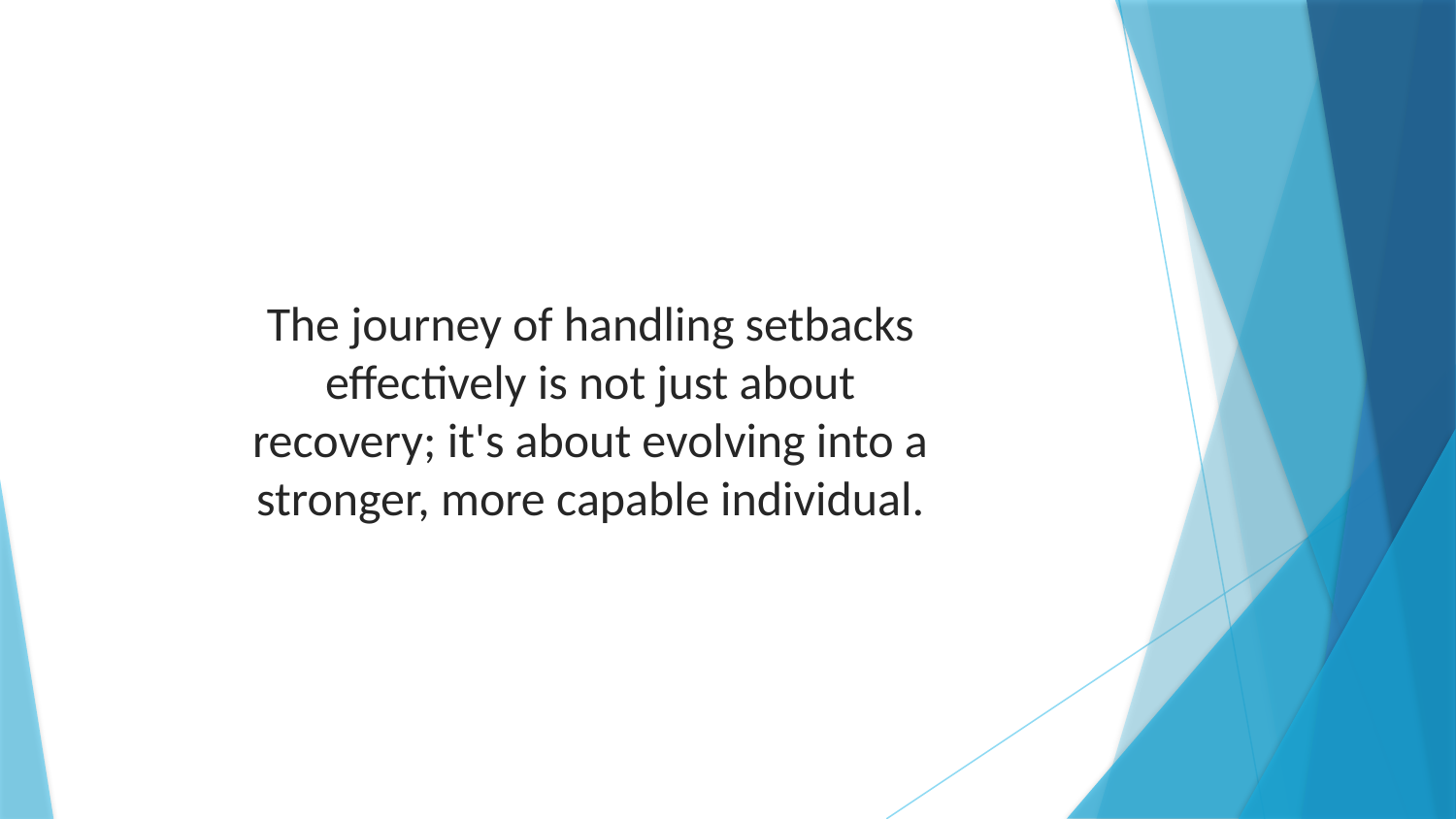

The journey of handling setbacks effectively is not just about recovery; it's about evolving into a stronger, more capable individual.